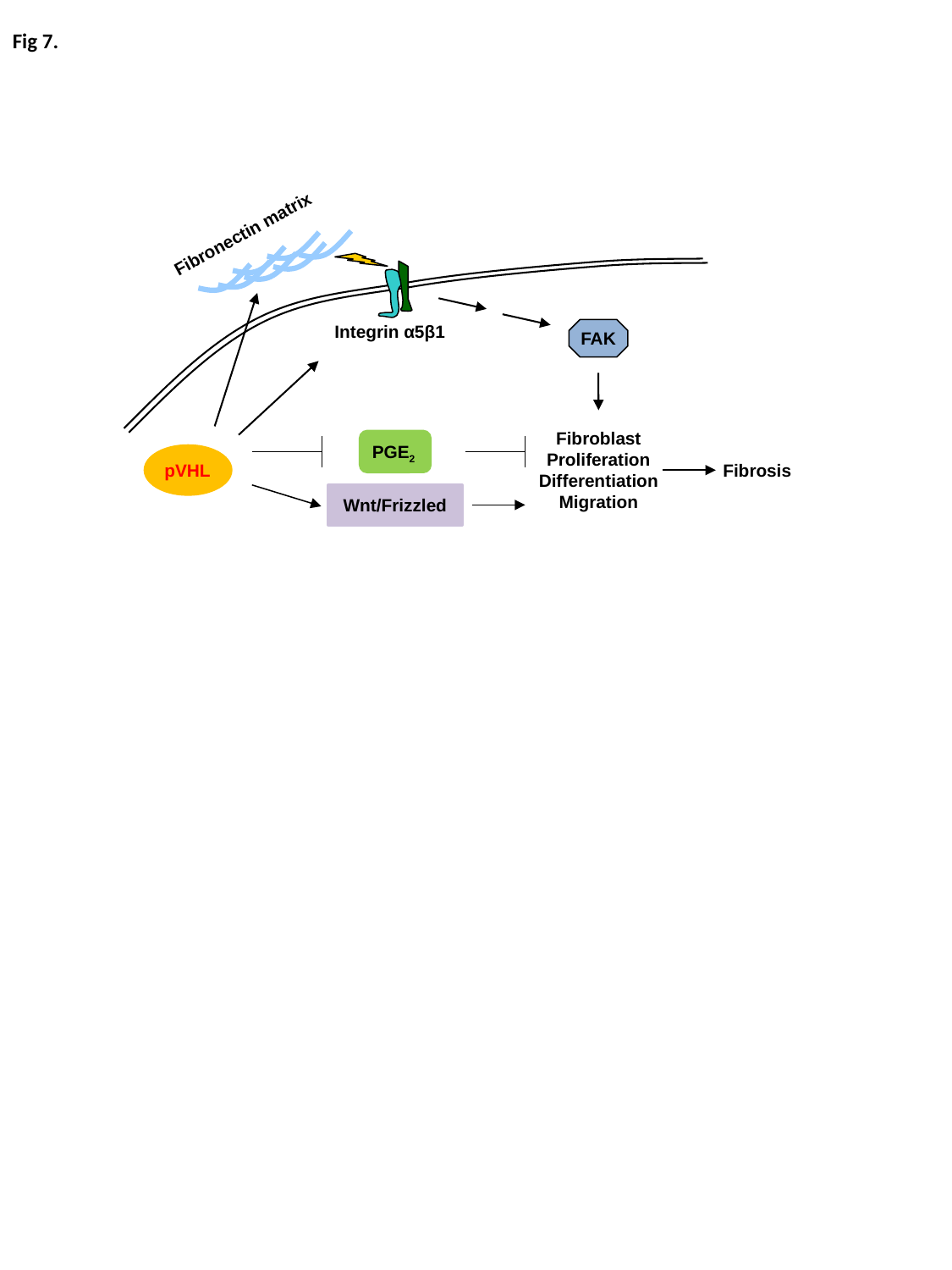

Fig 7.
Fibronectin matrix

Integrin α5β1

FAK

Fibroblast
Proliferation Differentiation
Migration

PGE2

pVHL
Fibrosis

Wnt/Frizzled